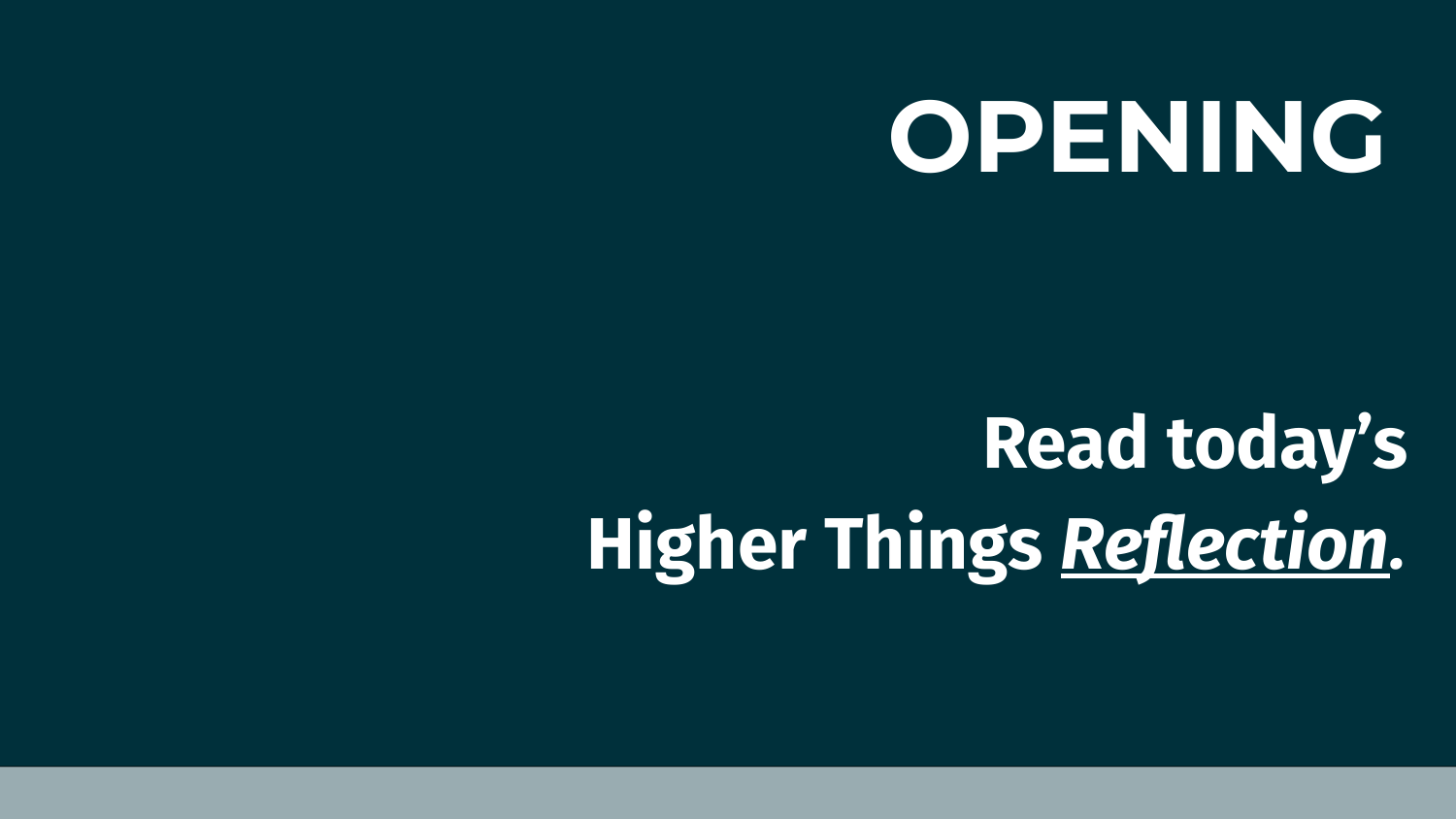

OPENING
# Read today’s Higher Things Reflection.